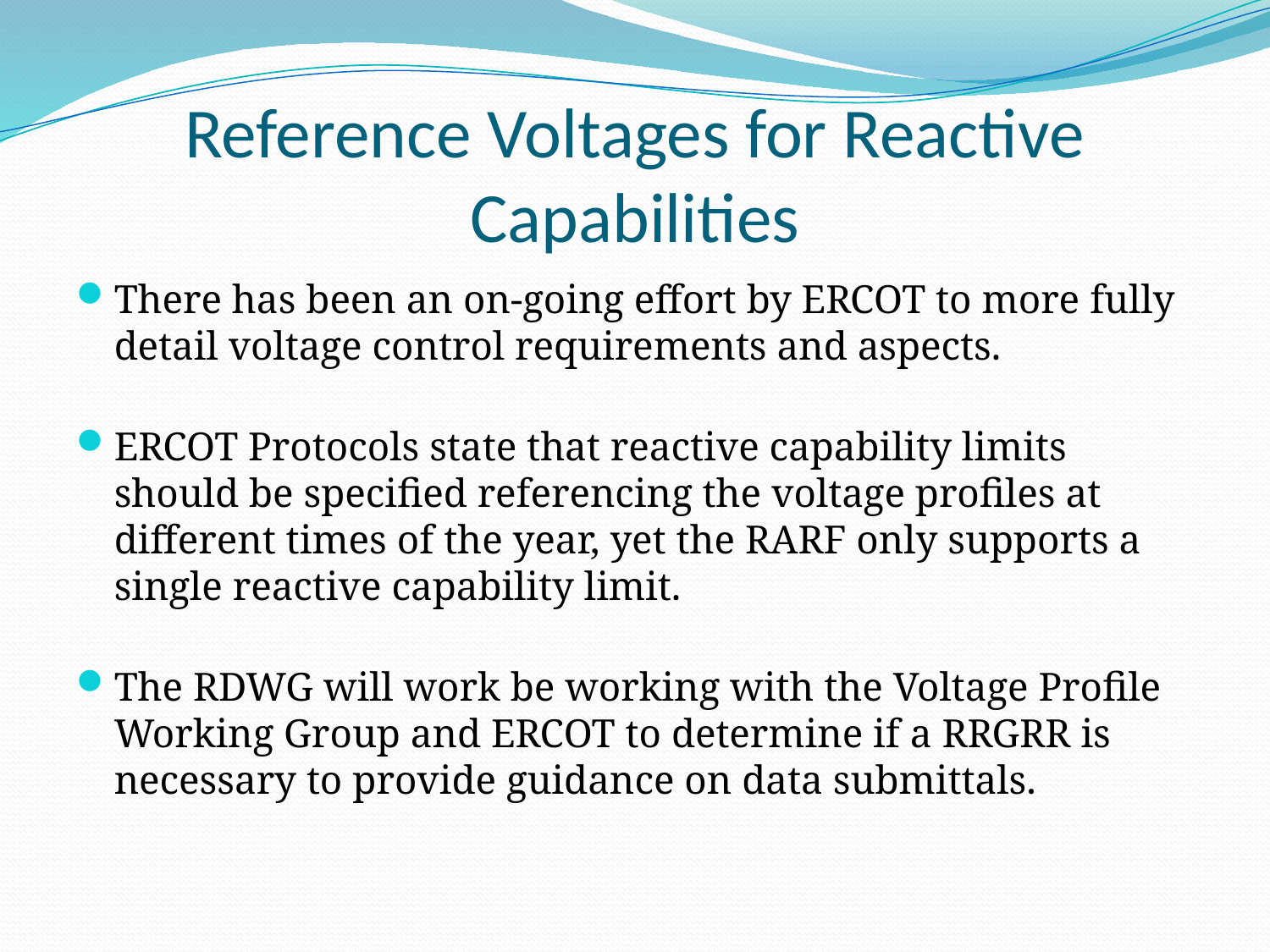

# Reference Voltages for Reactive Capabilities
There has been an on-going effort by ERCOT to more fully detail voltage control requirements and aspects.
ERCOT Protocols state that reactive capability limits should be specified referencing the voltage profiles at different times of the year, yet the RARF only supports a single reactive capability limit.
The RDWG will work be working with the Voltage Profile Working Group and ERCOT to determine if a RRGRR is necessary to provide guidance on data submittals.